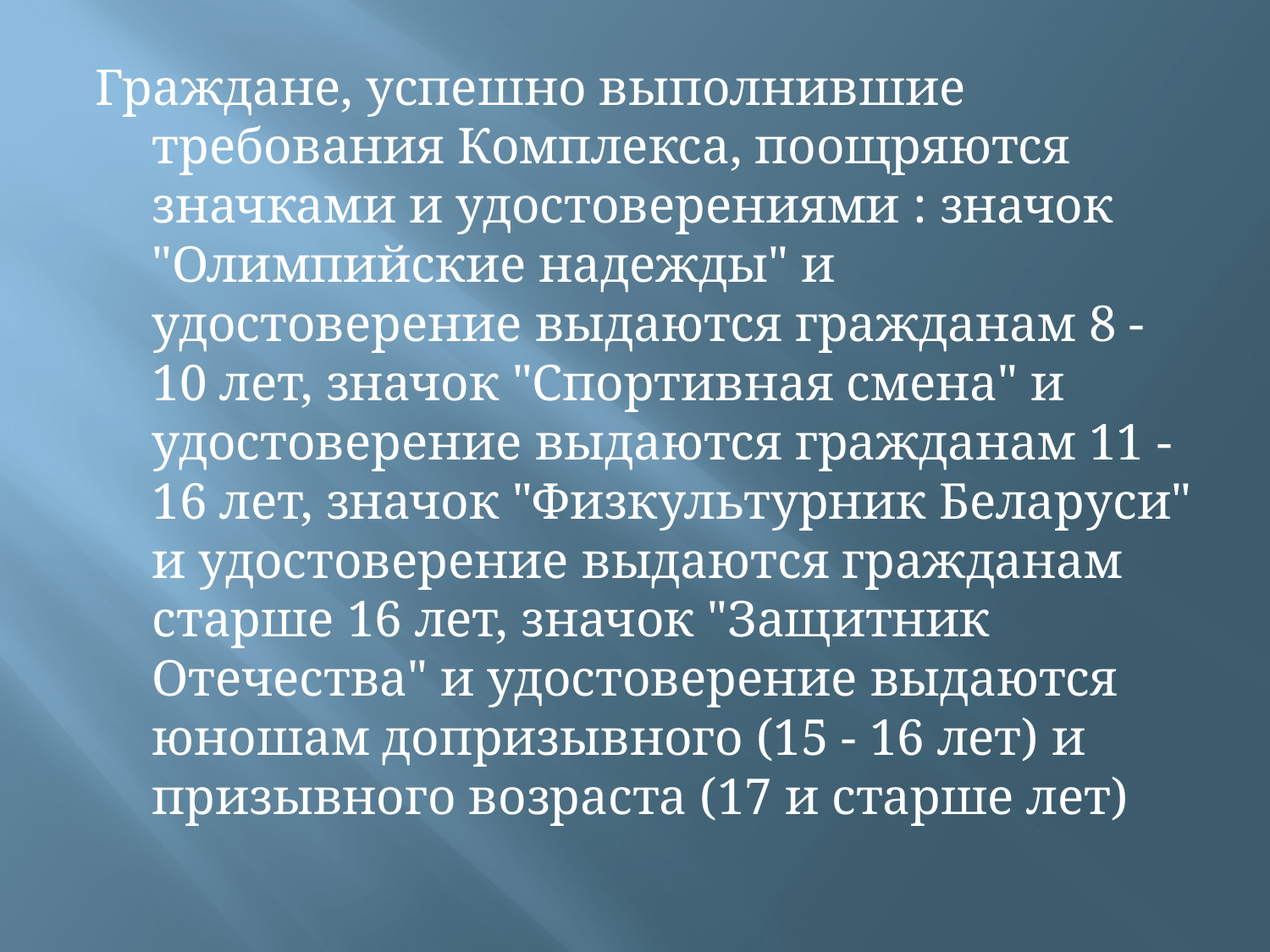

Граждане, успешно выполнившие требования Комплекса, поощряются значками и удостоверениями : значок "Олимпийские надежды" и удостоверение выдаются гражданам 8 - 10 лет, значок "Спортивная смена" и удостоверение выдаются гражданам 11 - 16 лет, значок "Физкультурник Беларуси" и удостоверение выдаются гражданам старше 16 лет, значок "Защитник Отечества" и удостоверение выдаются юношам допризывного (15 - 16 лет) и призывного возраста (17 и старше лет)